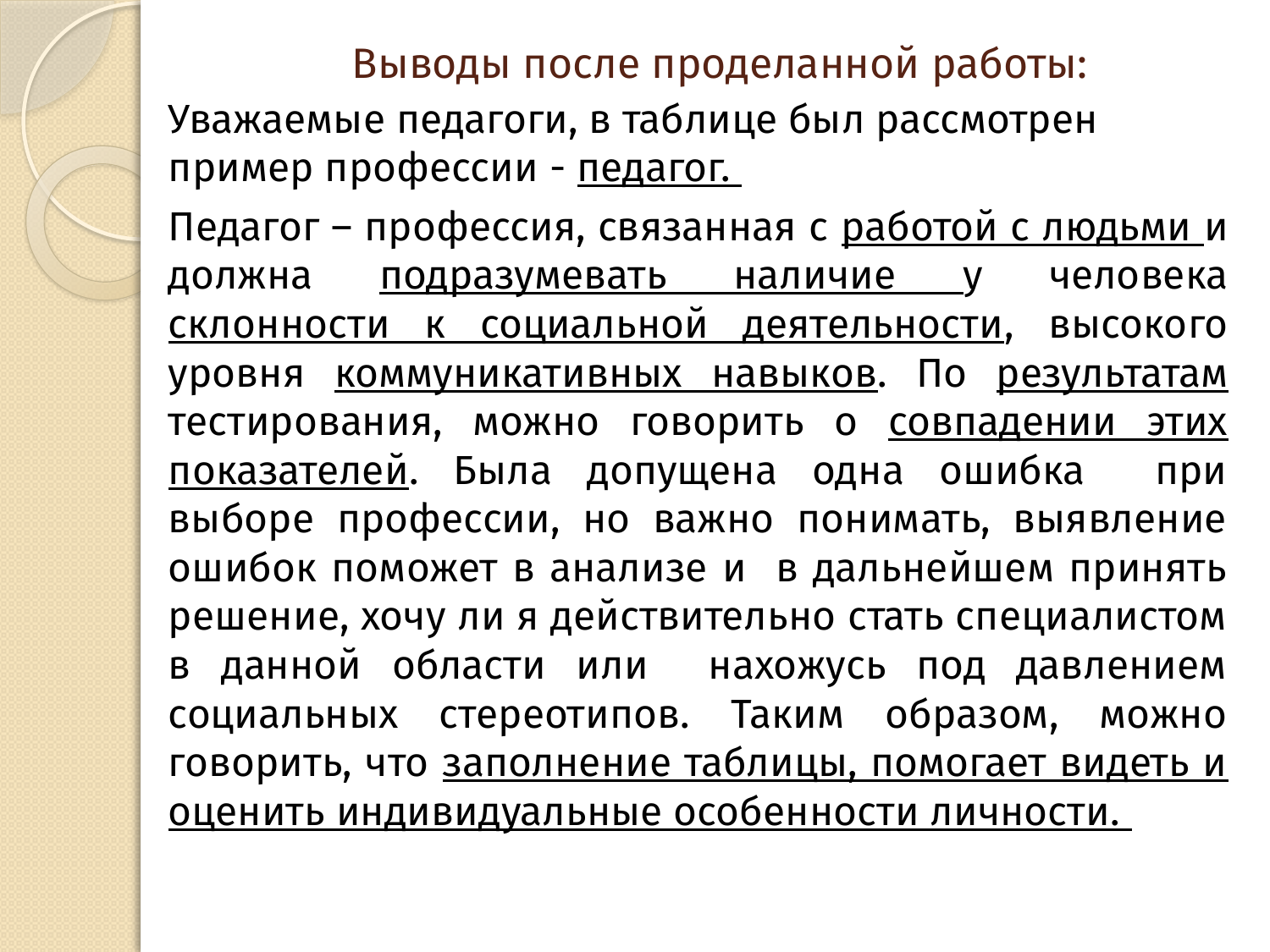

# Выводы после проделанной работы:
Уважаемые педагоги, в таблице был рассмотрен пример профессии - педагог.
Педагог – профессия, связанная с работой с людьми и должна подразумевать наличие у человека склонности к социальной деятельности, высокого уровня коммуникативных навыков. По результатам тестирования, можно говорить о совпадении этих показателей. Была допущена одна ошибка  при выборе профессии, но важно понимать, выявление ошибок поможет в анализе и  в дальнейшем принять решение, хочу ли я действительно стать специалистом в данной области или  нахожусь под давлением социальных стереотипов. Таким образом, можно говорить, что заполнение таблицы, помогает видеть и оценить индивидуальные особенности личности.